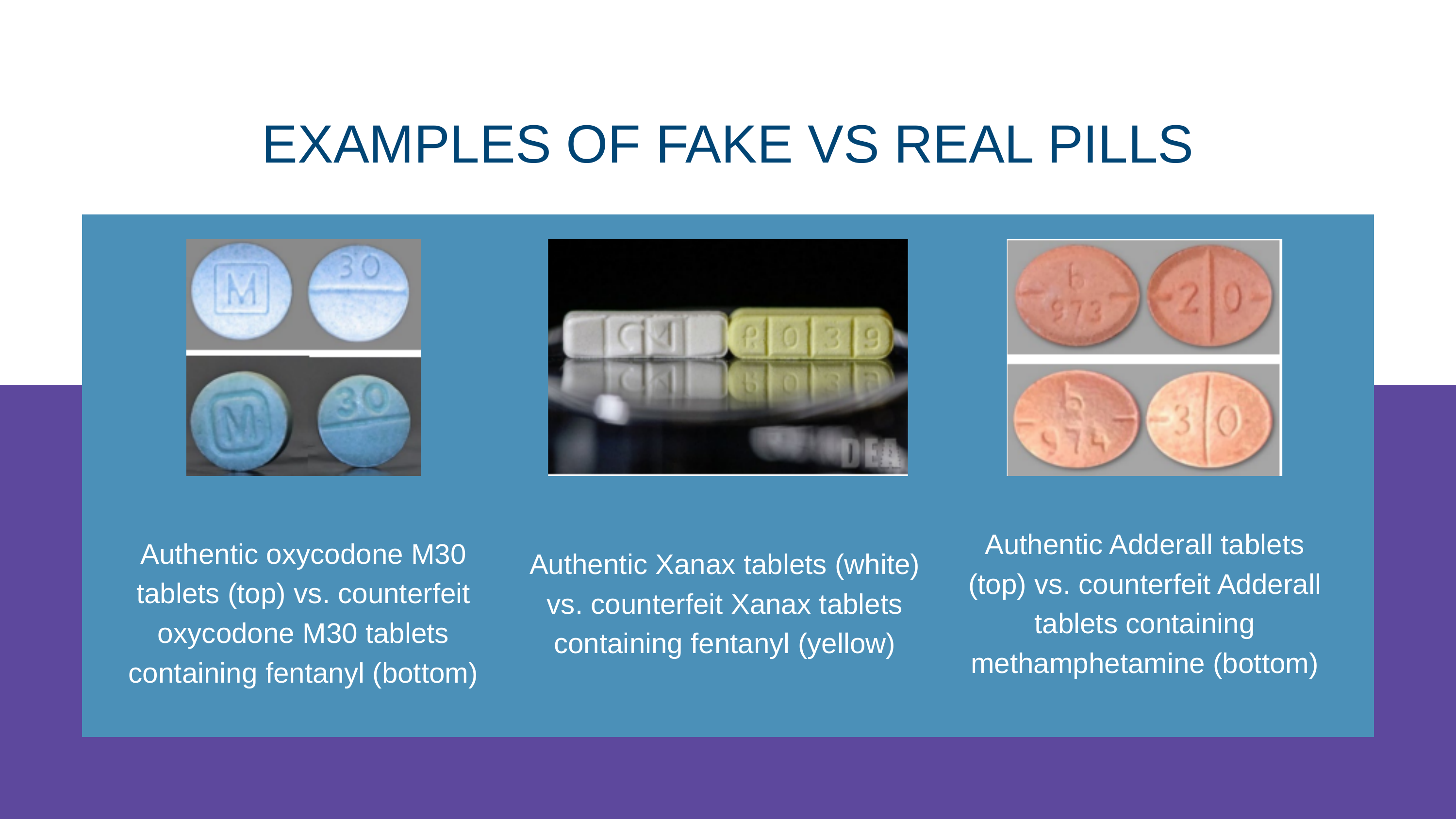

EXAMPLES OF FAKE VS REAL PILLS

Authentic Adderall tablets (top) vs. counterfeit Adderall tablets containing methamphetamine (bottom)
Authentic oxycodone M30 tablets (top) vs. counterfeit oxycodone M30 tablets containing fentanyl (bottom)
Authentic Xanax tablets (white) vs. counterfeit Xanax tablets containing fentanyl (yellow)